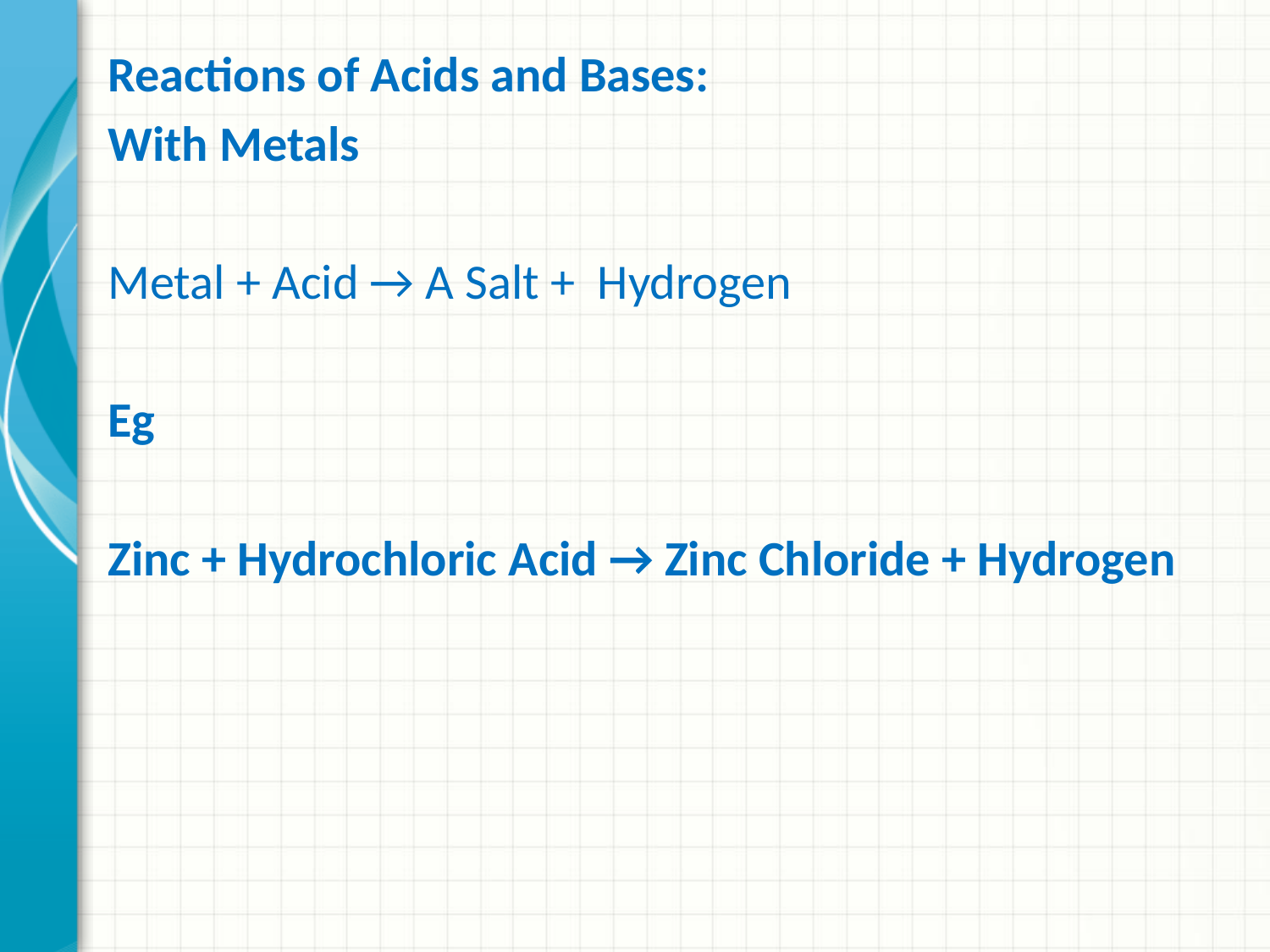

Reactions of Acids and Bases:
With Metals

Metal + Acid → A Salt +  Hydrogen

Eg

Zinc + Hydrochloric Acid → Zinc Chloride + Hydrogen